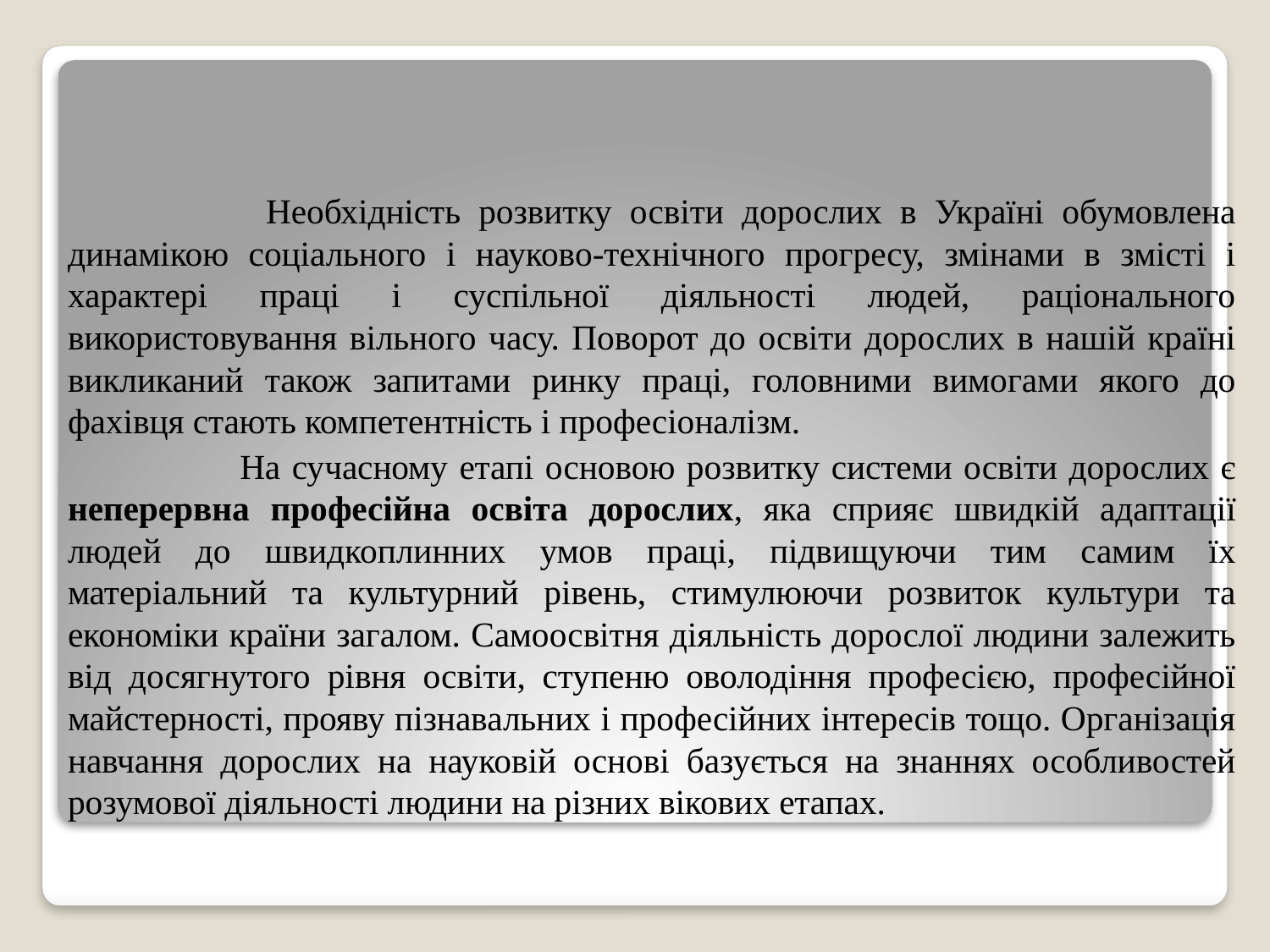

Необхідність розвитку освіти дорослих в Україні обумовлена динамікою соціального і науково-технічного прогресу, змінами в змісті і характері праці і суспільної діяльності людей, раціонального використовування вільного часу. Поворот до освіти дорослих в нашій країні викликаний також запитами ринку праці, головними вимогами якого до фахівця стають компетентність і професіоналізм.
               На сучасному етапі основою розвитку системи освіти дорослих є неперервна професійна освіта дорослих, яка сприяє швидкій адаптації людей до швидкоплинних умов праці, підвищуючи тим самим їх матеріальний та культурний рівень, стимулюючи розвиток культури та економіки країни загалом. Самоосвітня діяльність дорослої людини залежить від досягнутого рівня освіти, ступеню оволодіння професією, професійної майстерності, прояву пізнавальних і професійних інтересів тощо. Організація навчання дорослих на науковій основі базується на знаннях особливостей розумової діяльності людини на різних вікових етапах.